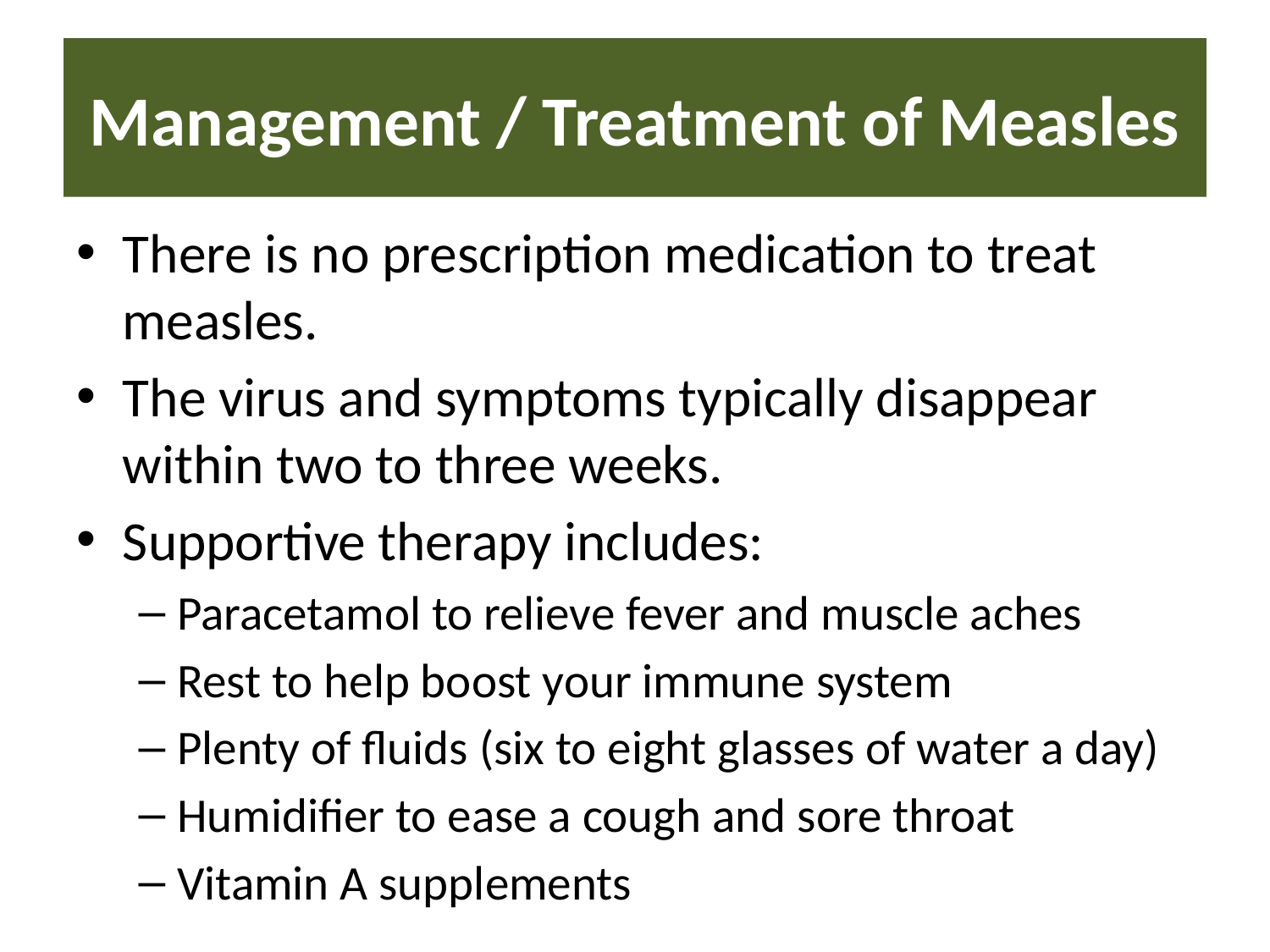

# Management / Treatment of Measles
There is no prescription medication to treat measles.
The virus and symptoms typically disappear within two to three weeks.
Supportive therapy includes:
Paracetamol to relieve fever and muscle aches
Rest to help boost your immune system
Plenty of fluids (six to eight glasses of water a day)
Humidifier to ease a cough and sore throat
Vitamin A supplements